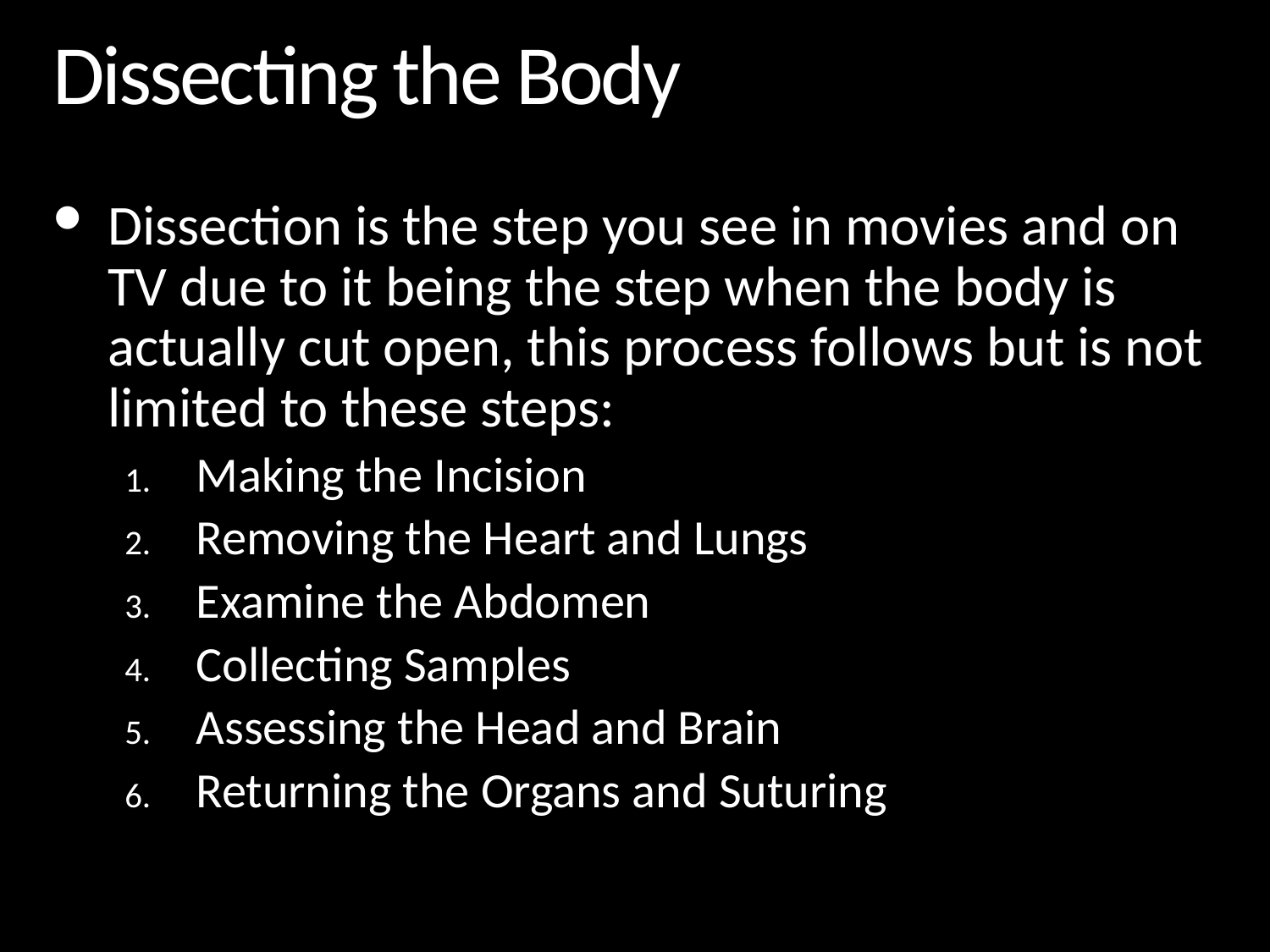

# Dissecting the Body
Dissection is the step you see in movies and on TV due to it being the step when the body is actually cut open, this process follows but is not limited to these steps:
Making the Incision
Removing the Heart and Lungs
Examine the Abdomen
Collecting Samples
Assessing the Head and Brain
Returning the Organs and Suturing